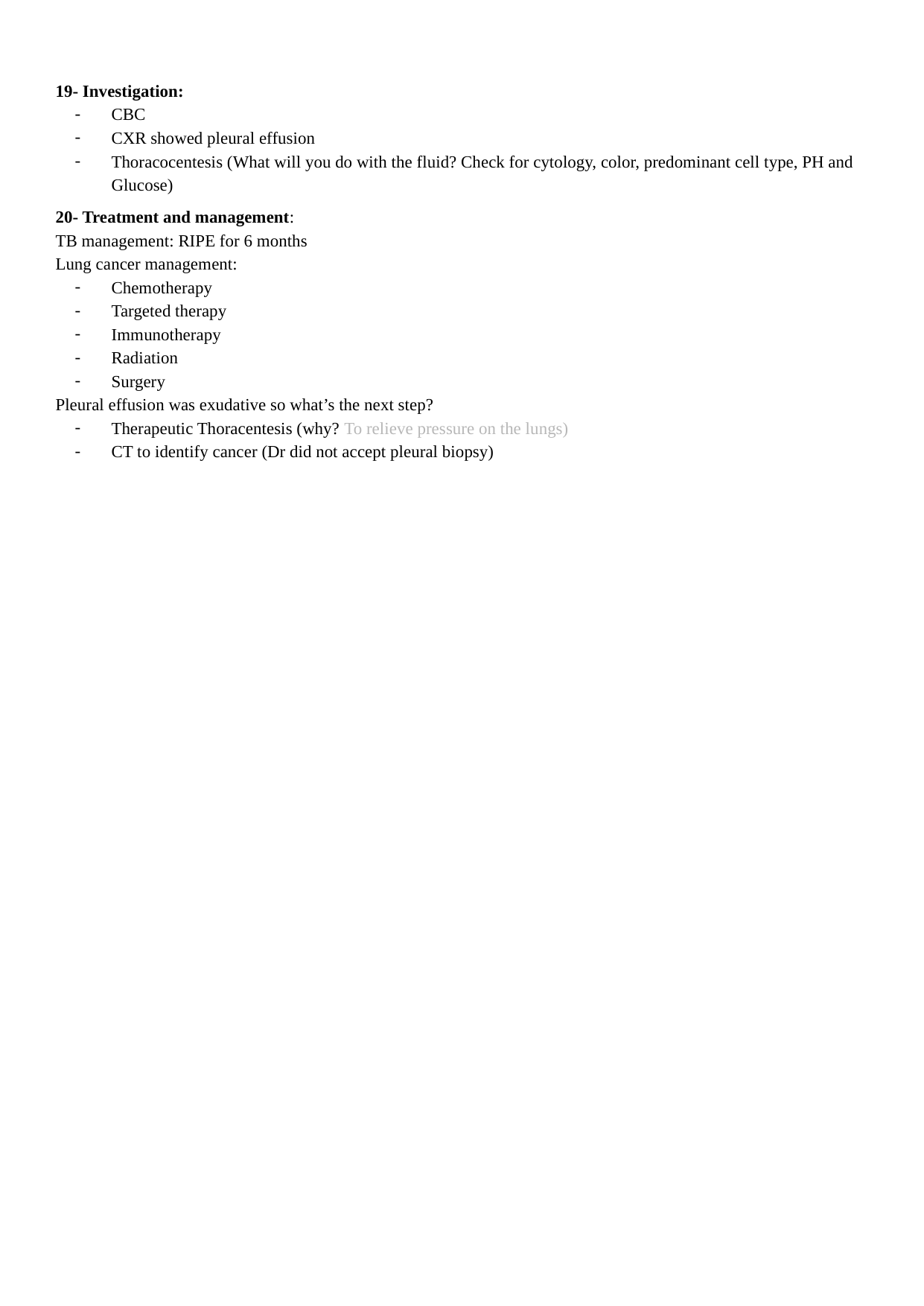

19- Investigation:
CBC
CXR showed pleural effusion
Thoracocentesis (What will you do with the fluid? Check for cytology, color, predominant cell type, PH and Glucose)

20- Treatment and management:
TB management: RIPE for 6 months
Lung cancer management:
Chemotherapy
Targeted therapy
Immunotherapy
Radiation
Surgery
Pleural effusion was exudative so what’s the next step?
Therapeutic Thoracentesis (why? To relieve pressure on the lungs)
CT to identify cancer (Dr did not accept pleural biopsy)